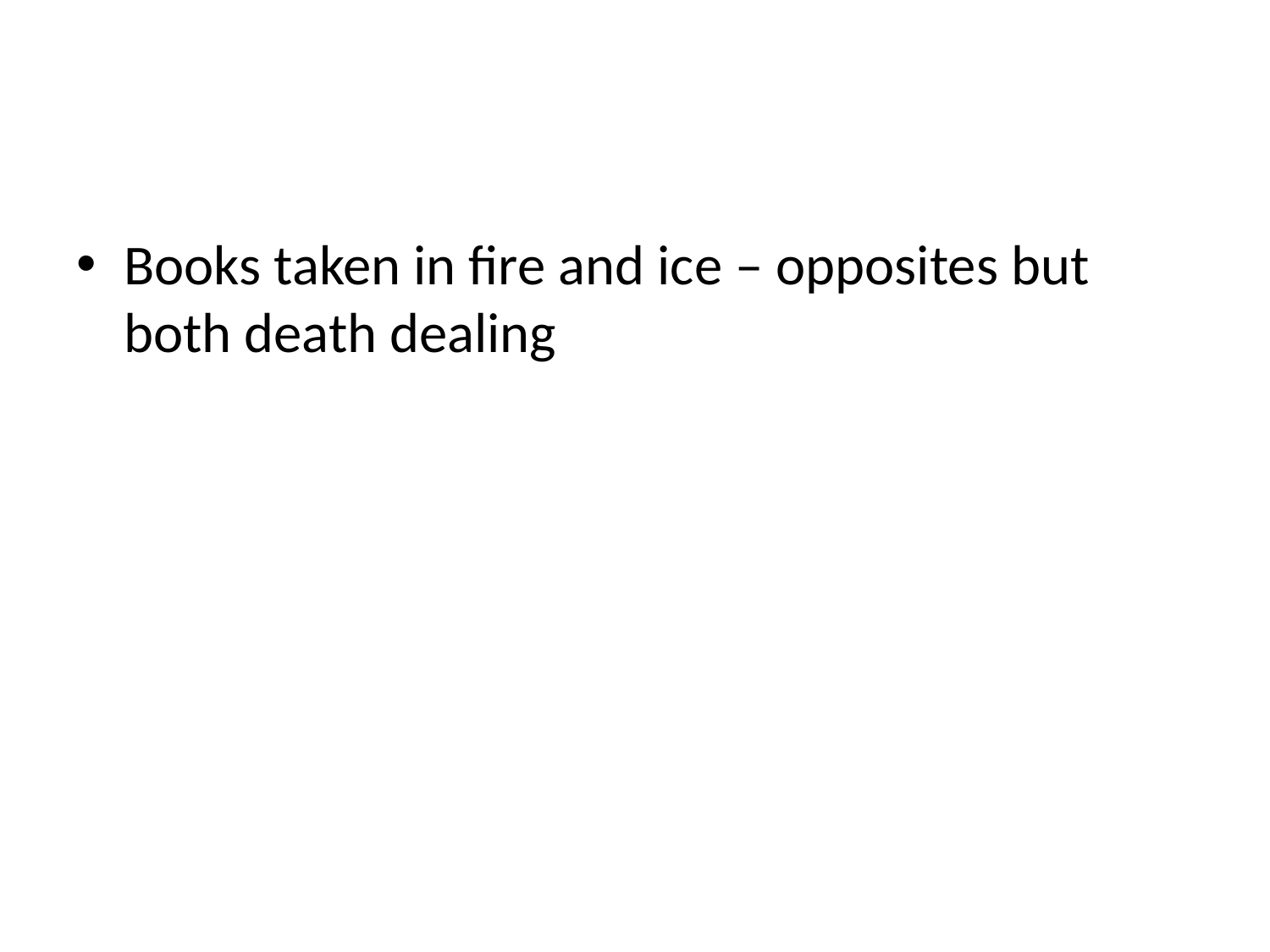

#
Books taken in fire and ice – opposites but both death dealing